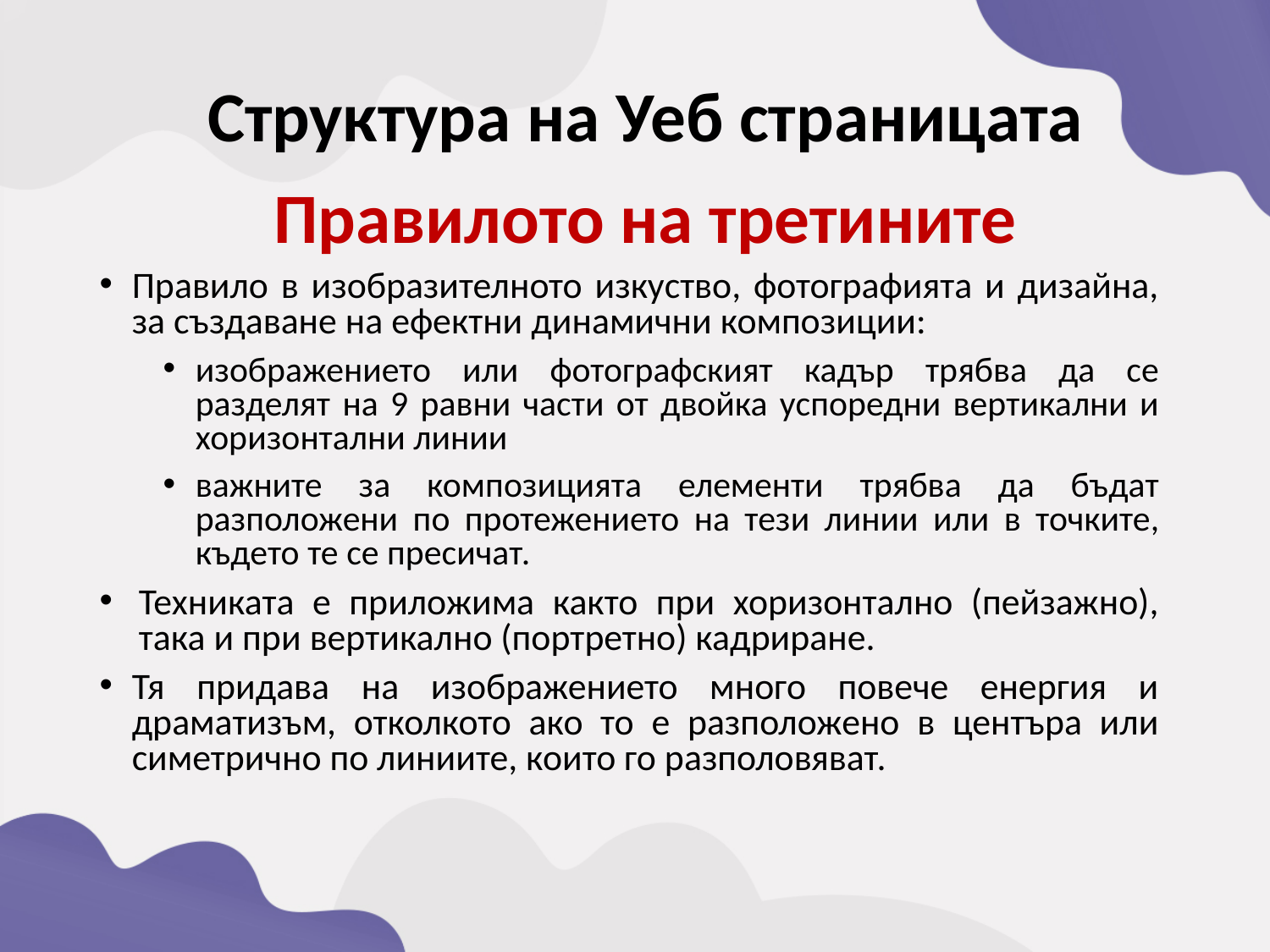

Структура на Уеб страницата

Правилото на третините

Правило в изобразителното изкуство, фотографията и дизайна, за създаване на ефектни динамични композиции:
изображението или фотографският кадър трябва да се разделят на 9 равни части от двойка успоредни вертикални и хоризонтални линии
важните за композицията елементи трябва да бъдат разположени по протежението на тези линии или в точките, където те се пресичат.
Техниката е приложима както при хоризонтално (пейзажно), така и при вертикално (портретно) кадриране.
Тя придава на изображението много повече енергия и драматизъм, отколкото ако то е разположено в центъра или симетрично по линиите, които го разполовяват.